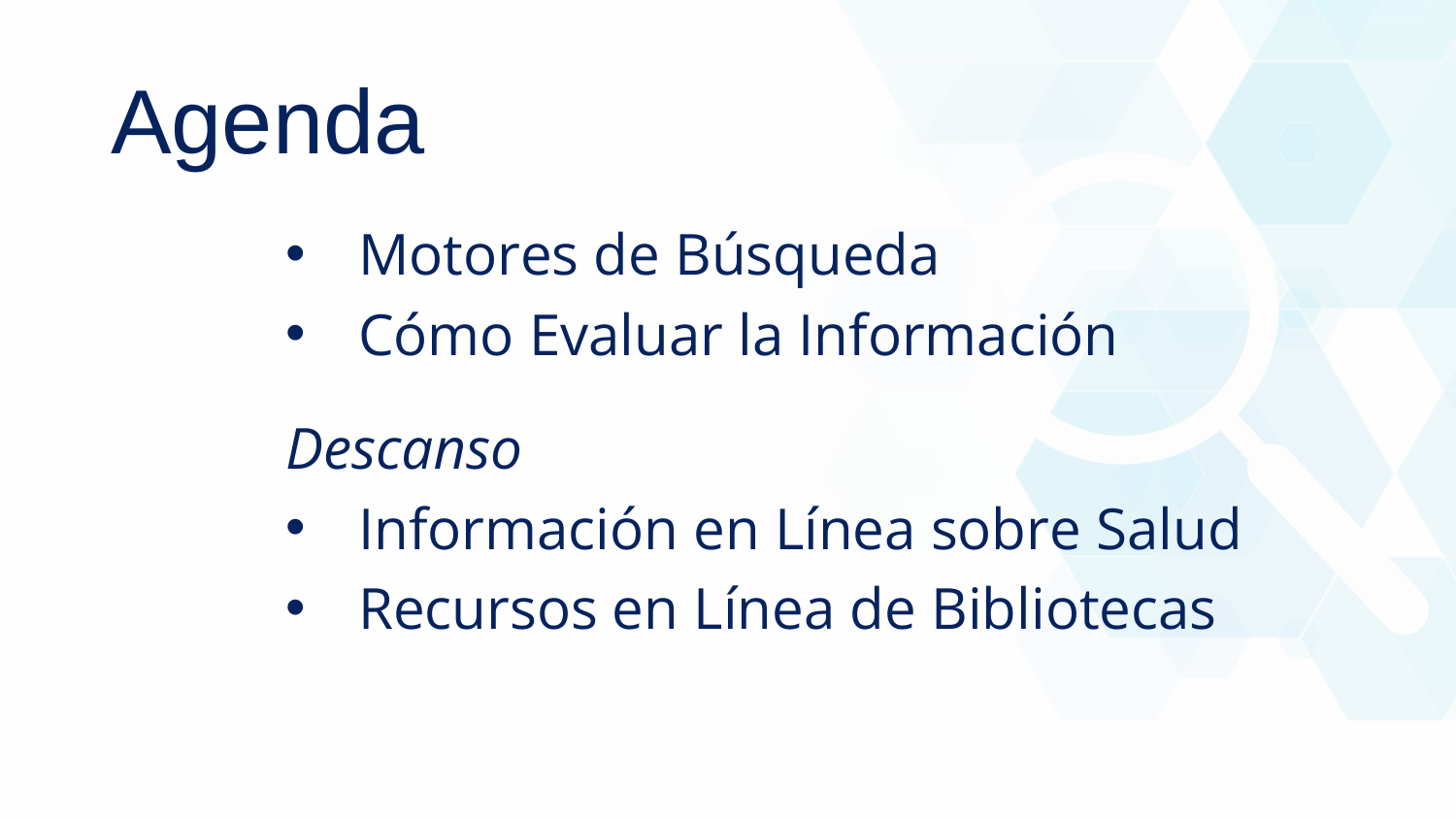

Agenda
Motores de Búsqueda
Cómo Evaluar la Información
Descanso
Información en Línea sobre Salud
Recursos en Línea de Bibliotecas